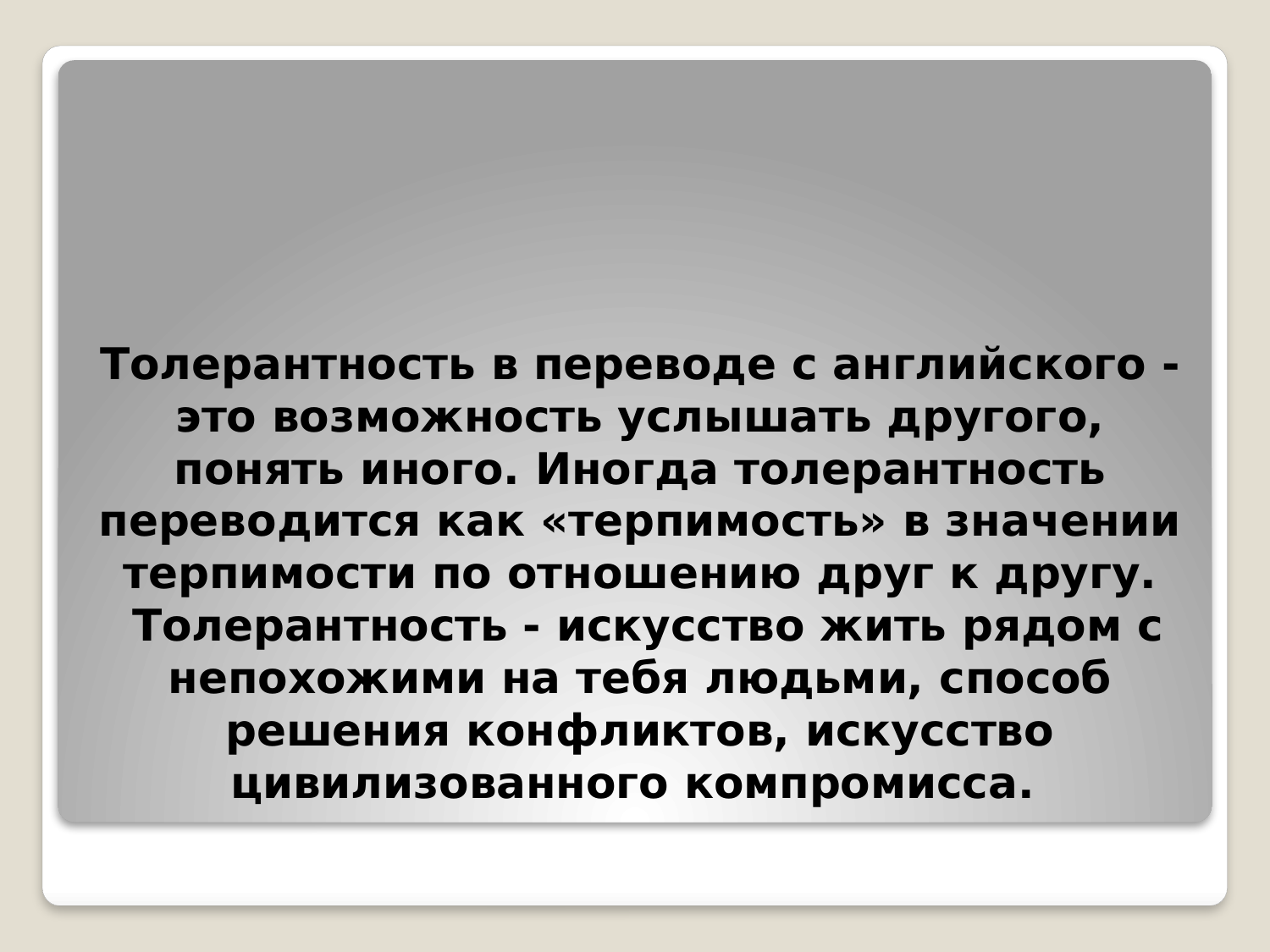

# Толерантность в переводе с английского - это возможность услышать другого, понять иного. Иногда толерантность переводится как «терпимость» в значении терпимости по отношению друг к другу. Толерантность - искусство жить рядом с непохожими на тебя людьми, способ решения конфликтов, искусство цивилизованного компромисса.